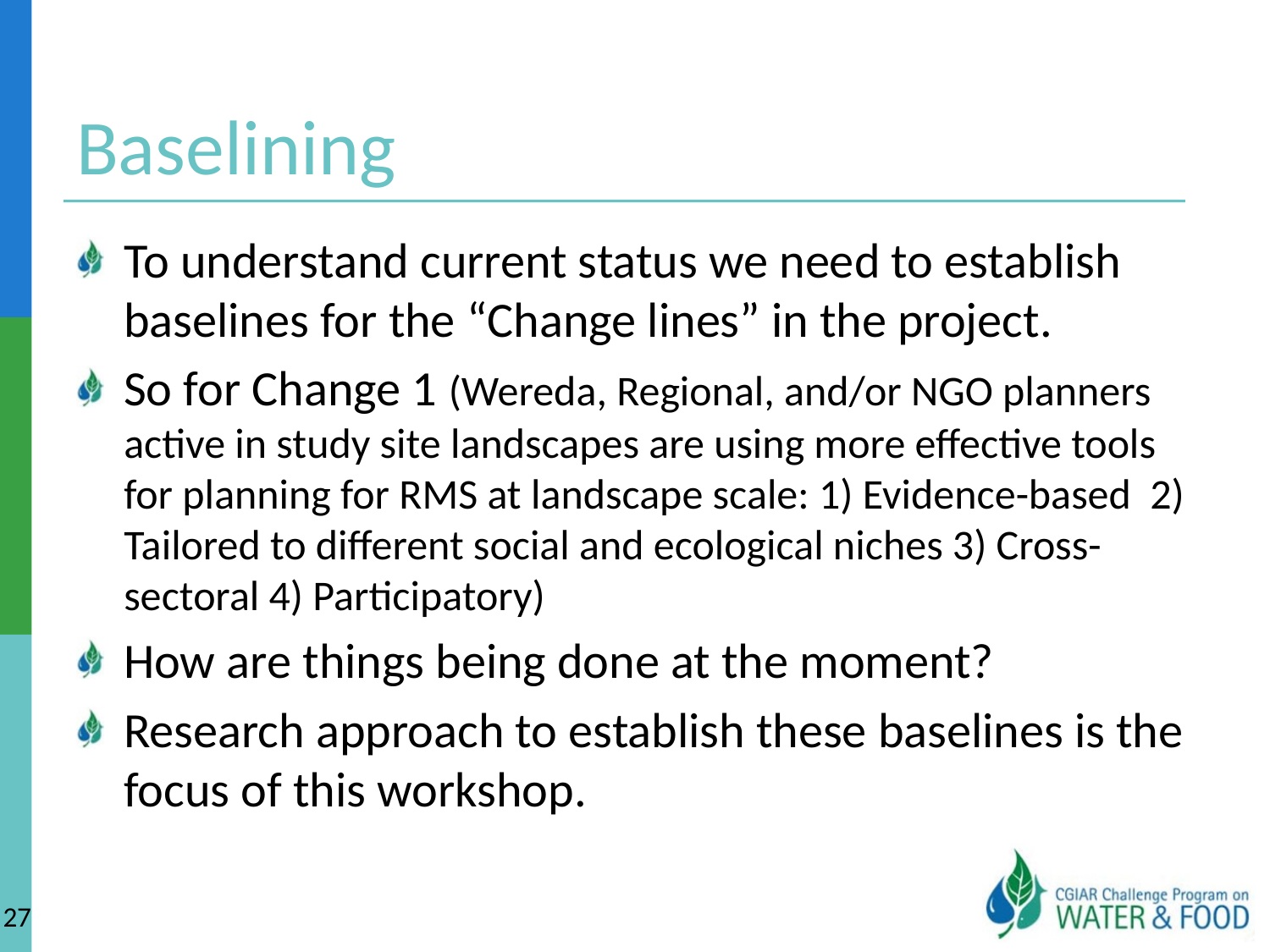

# Baselining
To understand current status we need to establish baselines for the “Change lines” in the project.
So for Change 1 (Wereda, Regional, and/or NGO planners active in study site landscapes are using more effective tools for planning for RMS at landscape scale: 1) Evidence-based  2) Tailored to different social and ecological niches 3) Cross-sectoral 4) Participatory)
How are things being done at the moment?
Research approach to establish these baselines is the focus of this workshop.

27